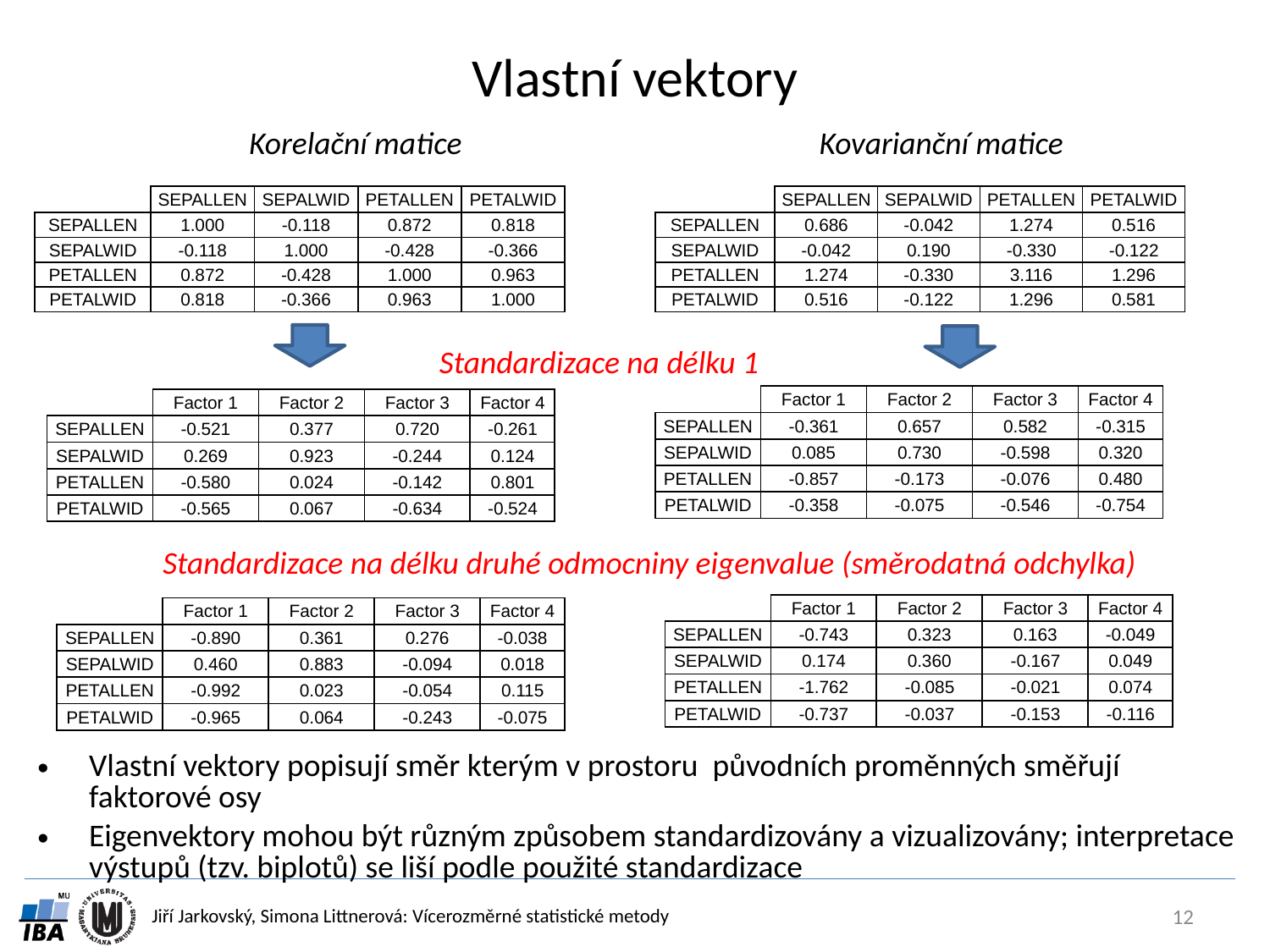

# Vlastní vektory
Korelační matice
Kovarianční matice
|  | SEPALLEN | SEPALWID | PETALLEN | PETALWID |
| --- | --- | --- | --- | --- |
| SEPALLEN | 1.000 | -0.118 | 0.872 | 0.818 |
| SEPALWID | -0.118 | 1.000 | -0.428 | -0.366 |
| PETALLEN | 0.872 | -0.428 | 1.000 | 0.963 |
| PETALWID | 0.818 | -0.366 | 0.963 | 1.000 |
|  | SEPALLEN | SEPALWID | PETALLEN | PETALWID |
| --- | --- | --- | --- | --- |
| SEPALLEN | 0.686 | -0.042 | 1.274 | 0.516 |
| SEPALWID | -0.042 | 0.190 | -0.330 | -0.122 |
| PETALLEN | 1.274 | -0.330 | 3.116 | 1.296 |
| PETALWID | 0.516 | -0.122 | 1.296 | 0.581 |

Standardizace na délku 1
|  | Factor 1 | Factor 2 | Factor 3 | Factor 4 |
| --- | --- | --- | --- | --- |
| SEPALLEN | -0.361 | 0.657 | 0.582 | -0.315 |
| SEPALWID | 0.085 | 0.730 | -0.598 | 0.320 |
| PETALLEN | -0.857 | -0.173 | -0.076 | 0.480 |
| PETALWID | -0.358 | -0.075 | -0.546 | -0.754 |
|  | Factor 1 | Factor 2 | Factor 3 | Factor 4 |
| --- | --- | --- | --- | --- |
| SEPALLEN | -0.521 | 0.377 | 0.720 | -0.261 |
| SEPALWID | 0.269 | 0.923 | -0.244 | 0.124 |
| PETALLEN | -0.580 | 0.024 | -0.142 | 0.801 |
| PETALWID | -0.565 | 0.067 | -0.634 | -0.524 |
Standardizace na délku druhé odmocniny eigenvalue (směrodatná odchylka)
|  | Factor 1 | Factor 2 | Factor 3 | Factor 4 |
| --- | --- | --- | --- | --- |
| SEPALLEN | -0.743 | 0.323 | 0.163 | -0.049 |
| SEPALWID | 0.174 | 0.360 | -0.167 | 0.049 |
| PETALLEN | -1.762 | -0.085 | -0.021 | 0.074 |
| PETALWID | -0.737 | -0.037 | -0.153 | -0.116 |
|  | Factor 1 | Factor 2 | Factor 3 | Factor 4 |
| --- | --- | --- | --- | --- |
| SEPALLEN | -0.890 | 0.361 | 0.276 | -0.038 |
| SEPALWID | 0.460 | 0.883 | -0.094 | 0.018 |
| PETALLEN | -0.992 | 0.023 | -0.054 | 0.115 |
| PETALWID | -0.965 | 0.064 | -0.243 | -0.075 |
Vlastní vektory popisují směr kterým v prostoru  původních proměnných směřují faktorové osy
Eigenvektory mohou být různým způsobem standardizovány a vizualizovány; interpretace výstupů (tzv. biplotů) se liší podle použité standardizace
12